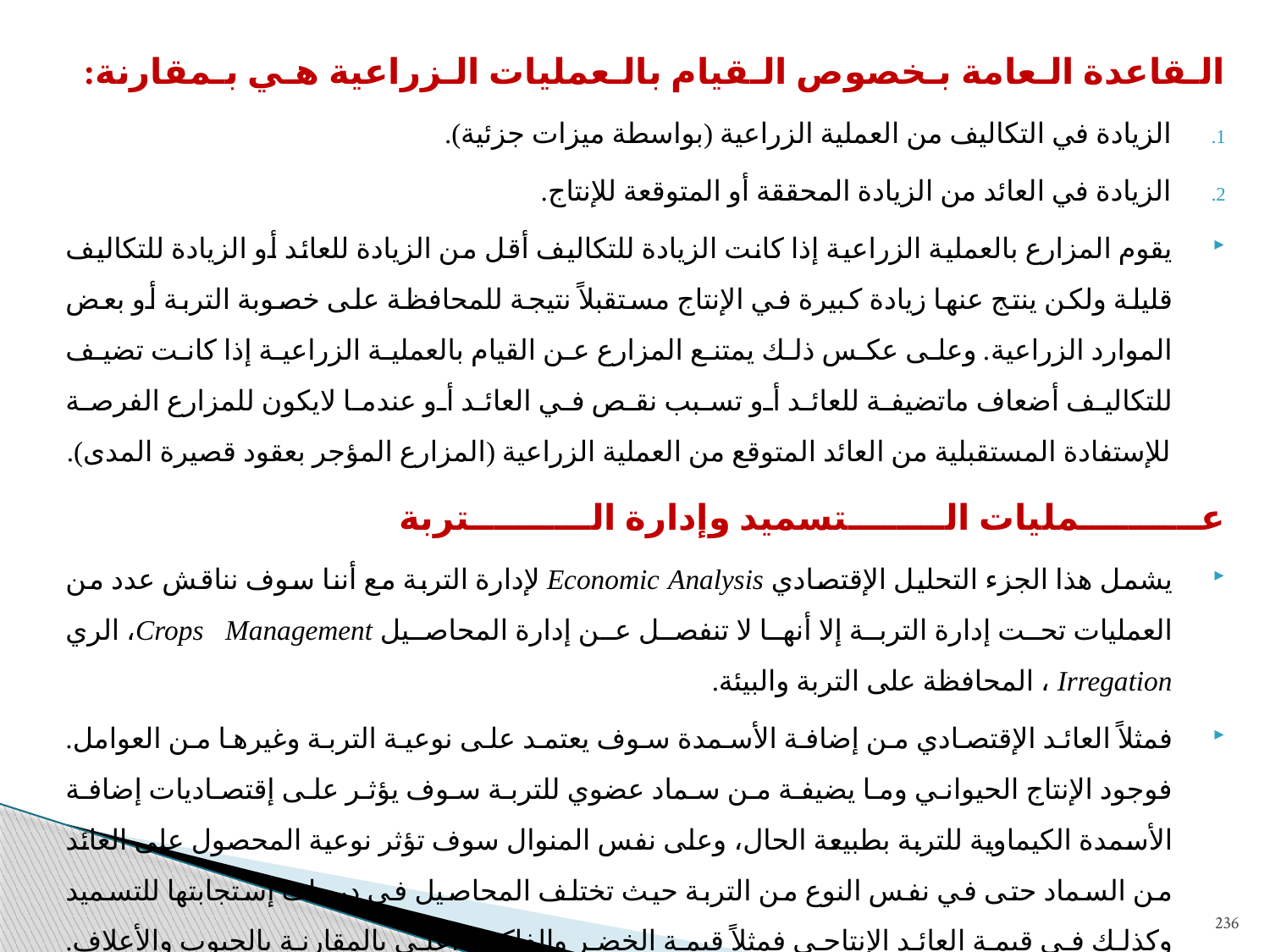

الـقاعدة الـعامة بـخصوص الـقيام بالـعمليات الـزراعية هـي بـمقارنة:
الزيادة في التكاليف من العملية الزراعية (بواسطة ميزات جزئية).
الزيادة في العائد من الزيادة المحققة أو المتوقعة للإنتاج.
يقوم المزارع بالعملية الزراعية إذا كانت الزيادة للتكاليف أقل من الزيادة للعائد أو الزيادة للتكاليف قليلة ولكن ينتج عنها زيادة كبيرة في الإنتاج مستقبلاً نتيجة للمحافظة على خصوبة التربة أو بعض الموارد الزراعية. وعلى عكس ذلك يمتنع المزارع عن القيام بالعملية الزراعية إذا كانت تضيف للتكاليف أضعاف ماتضيفة للعائد أو تسبب نقص في العائد أو عندما لايكون للمزارع الفرصة للإستفادة المستقبلية من العائد المتوقع من العملية الزراعية (المزارع المؤجر بعقود قصيرة المدى).
عــــــــــمليات الــــــــتسميد وإدارة الــــــــــتربة
يشمل هذا الجزء التحليل الإقتصادي Economic Analysis لإدارة التربة مع أننا سوف نناقش عدد من العمليات تحت إدارة التربة إلا أنها لا تنفصل عن إدارة المحاصيل Crops Management، الري Irregation ، المحافظة على التربة والبيئة.
فمثلاً العائد الإقتصادي من إضافة الأسمدة سوف يعتمد على نوعية التربة وغيرها من العوامل. فوجود الإنتاج الحيواني وما يضيفة من سماد عضوي للتربة سوف يؤثر على إقتصاديات إضافة الأسمدة الكيماوية للتربة بطبيعة الحال، وعلى نفس المنوال سوف تؤثر نوعية المحصول على العائد من السماد حتى في نفس النوع من التربة حيث تختلف المحاصيل في درجات إستجابتها للتسميد وكذلك في قيمة العائد الإنتاجي فمثلاً قيمة الخضر والفاكهة أعلى بالمقارنة بالحبوب والأعلاف. فإنتاجية الأسمدة والعائد الإقتصادي من إضافتها يمكن مناقشتها في ظروف المزرعة ككل وليس في معزل على الموارد الإنتاجية الأخرى المستخدمة في الزراعة.
236